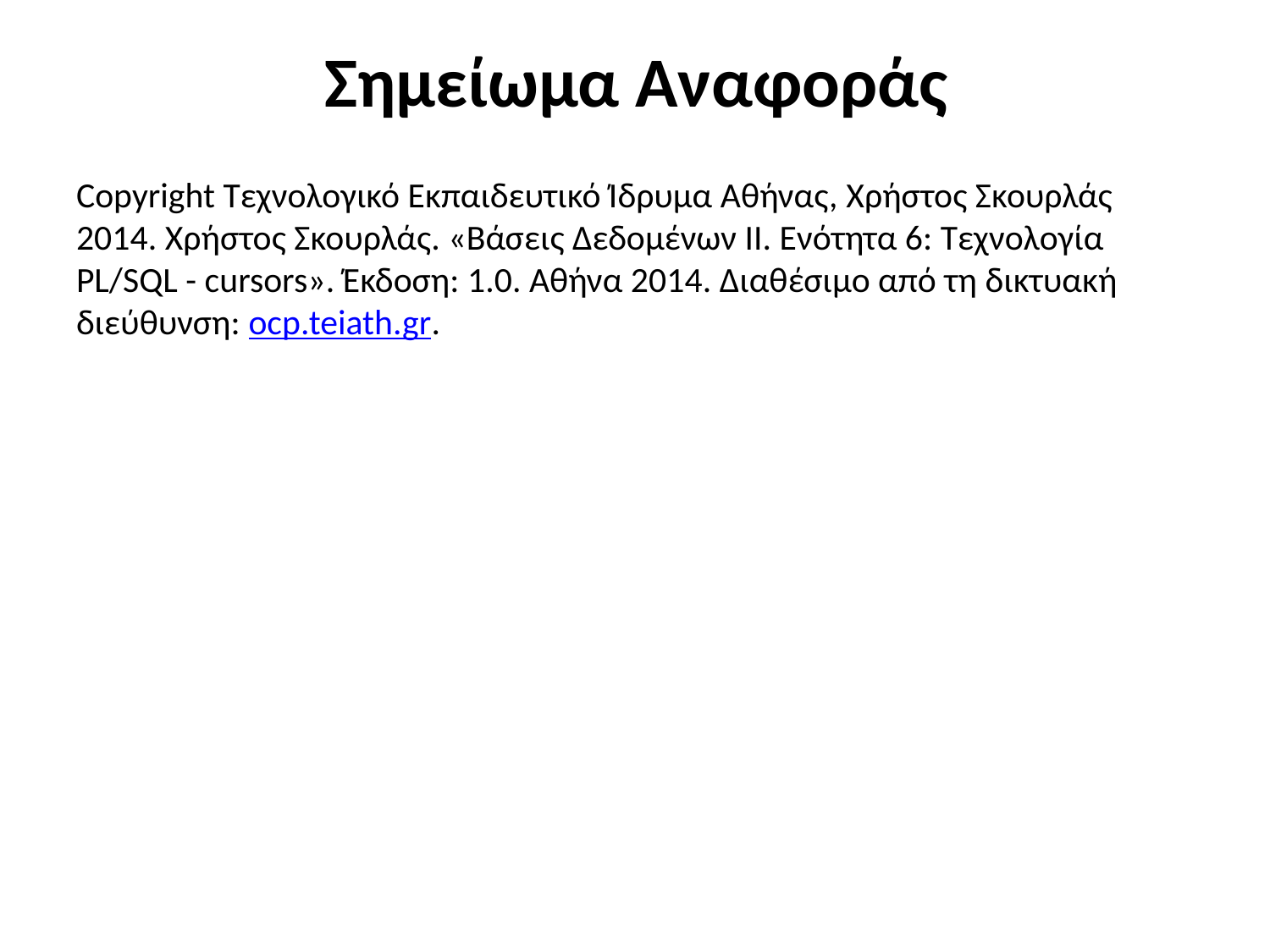

# Σημείωμα Αναφοράς
Copyright Τεχνολογικό Εκπαιδευτικό Ίδρυμα Αθήνας, Χρήστος Σκουρλάς 2014. Χρήστος Σκουρλάς. «Βάσεις Δεδομένων ΙΙ. Ενότητα 6: Τεχνολογία PL/SQL - cursors». Έκδοση: 1.0. Αθήνα 2014. Διαθέσιμο από τη δικτυακή διεύθυνση: ocp.teiath.gr.